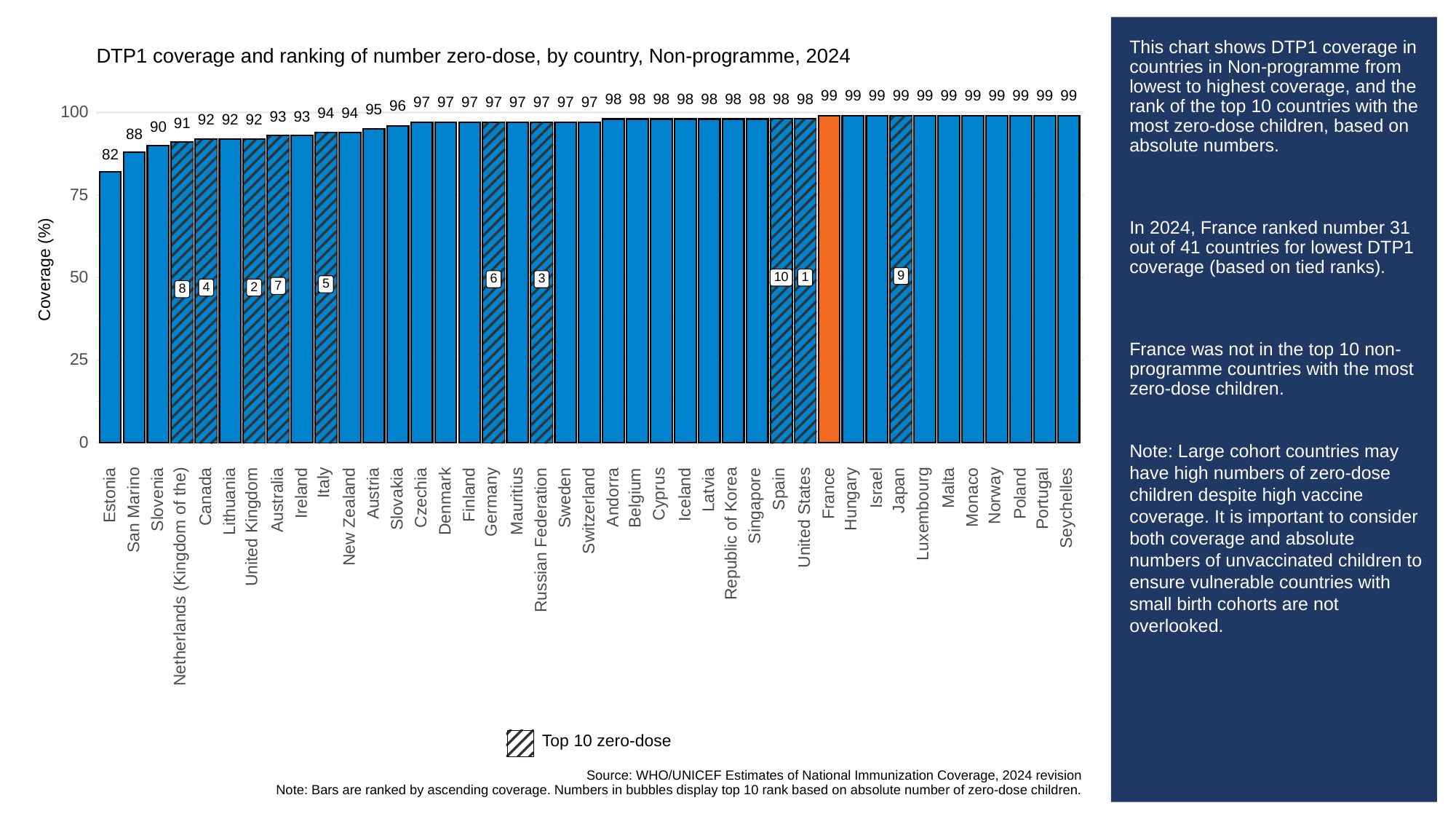

# This chart shows DTP1 coverage in countries in Non-programme from lowest to highest coverage, and the rank of the top 10 countries with the most zero-dose children, based on absolute numbers.

In 2024, France ranked number 31 out of 41 countries for lowest DTP1 coverage (based on tied ranks).

France was not in the top 10 non-programme countries with the most zero-dose children.

Note: Large cohort countries may have high numbers of zero-dose children despite high vaccine coverage. It is important to consider both coverage and absolute numbers of unvaccinated children to ensure vulnerable countries with small birth cohorts are not overlooked.

DTP1 coverage and ranking of number zero-dose, by country, Non-programme, 2024
99
99
99
99
99
99
99
99
99
99
99
98
98
98
98
98
98
98
98
98
97
97
97
97
97
97
97
97
96
95
100
94
94
93
93

92
92
92

91

90

88

82

75

Coverage (%)

9

50
10
1

3
6

5

7

2
4
8

25

0

Italy
Spain
Israel
Malta
Japan
Latvia
Cyprus
Ireland
Austria
France
Poland
Norway
Iceland
Finland
Estonia
Belgium
Canada
Portugal
Andorra
Monaco
Hungary
Czechia
Sweden
Slovakia
Slovenia
Australia
Germany
Denmark
Mauritius
Lithuania
Singapore
Seychelles
San Marino
Switzerland
Luxembourg
New Zealand
United States
United Kingdom
Republic of Korea
Russian Federation
Netherlands (Kingdom of the)

Top 10 zero-dose

Source: WHO/UNICEF Estimates of National Immunization Coverage, 2024 revision
Note: Bars are ranked by ascending coverage. Numbers in bubbles display top 10 rank based on absolute number of zero-dose children.